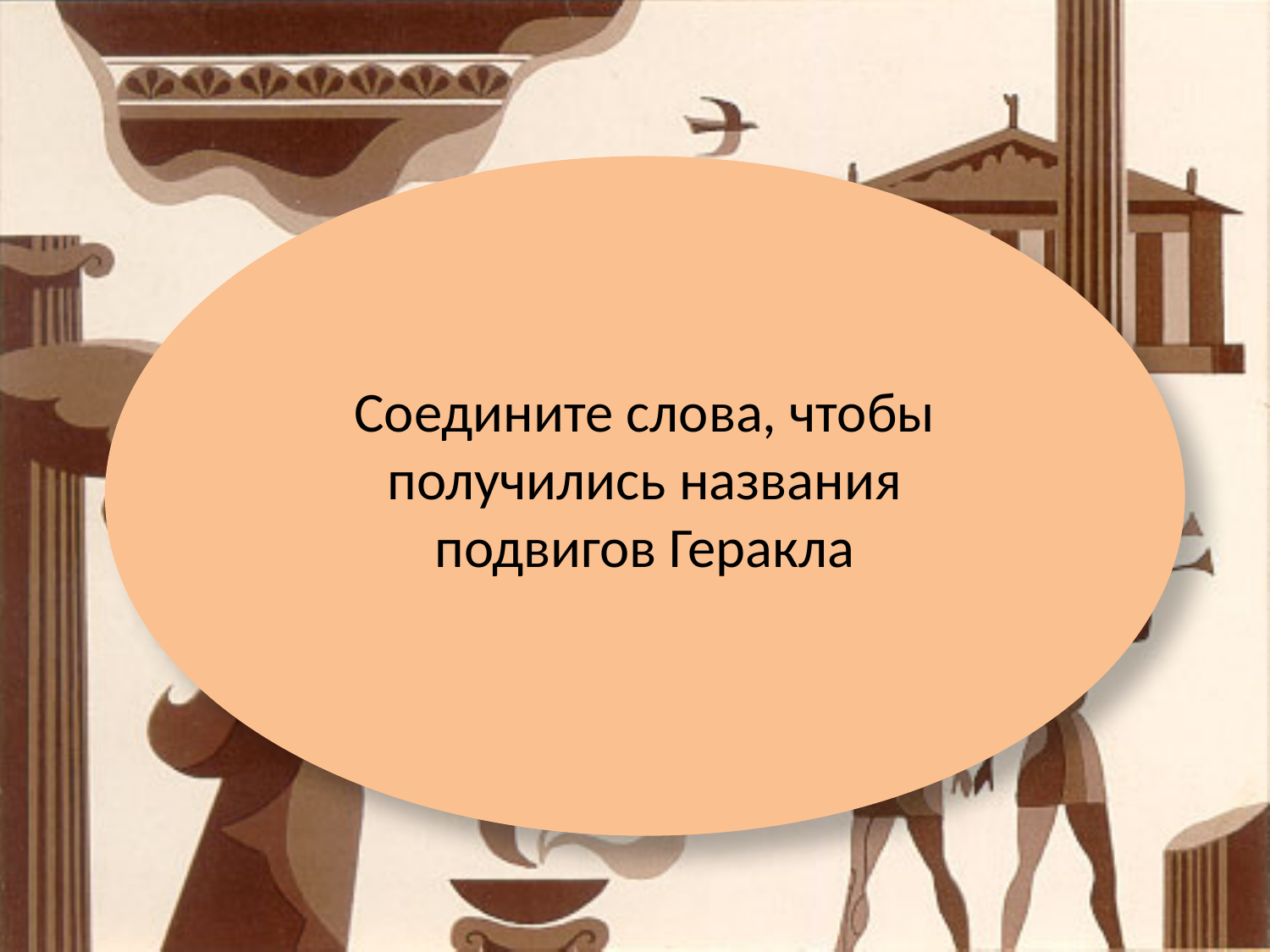

Соедините слова, чтобы получились названия подвигов Геракла